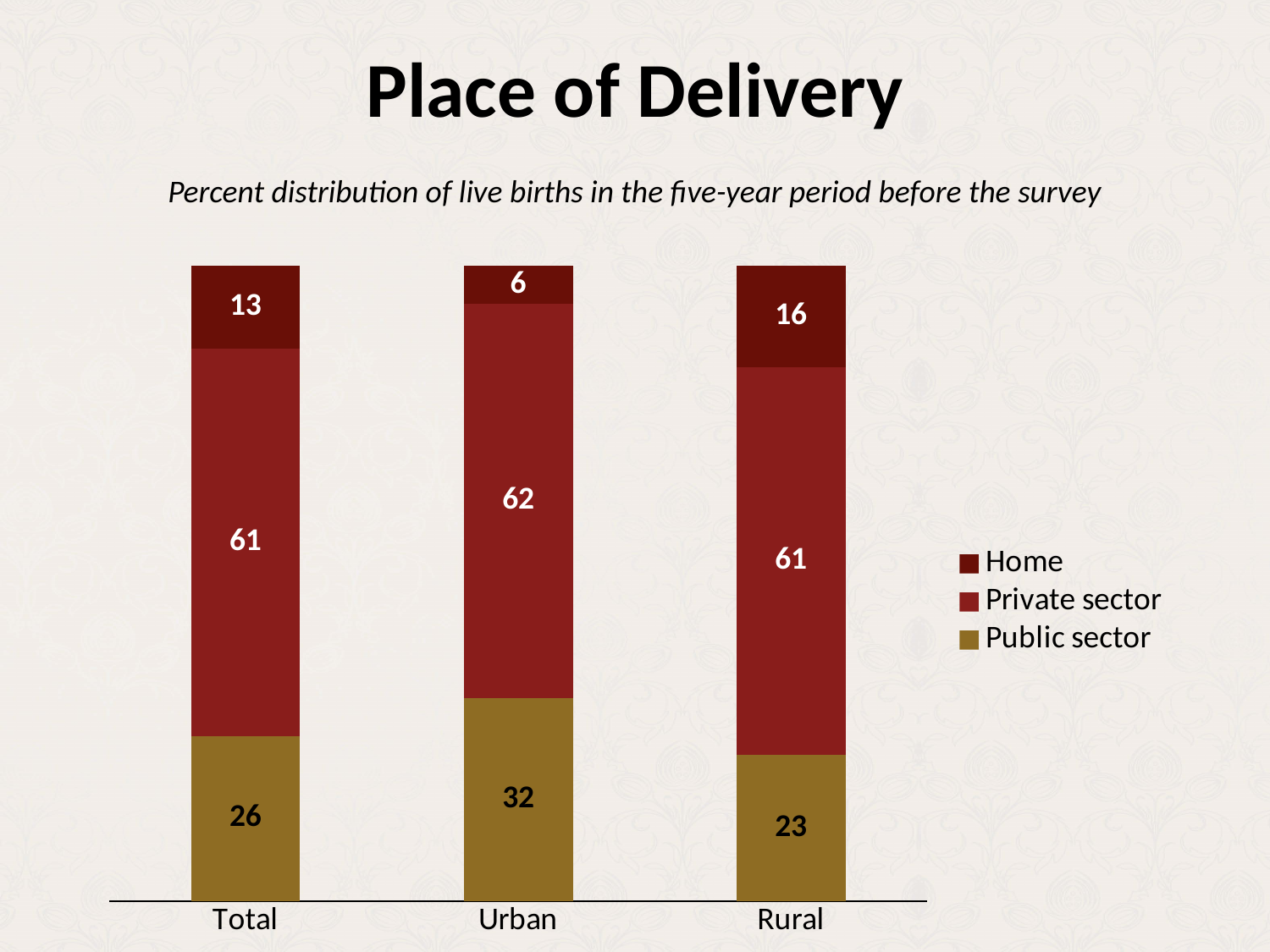

# Place of Delivery
Percent distribution of live births in the five-year period before the survey

### Chart

| Category | Public sector | Private sector | Home |
|---|---|---|---|
| Total | 26.0 | 61.0 | 13.0 |
| Urban | 32.0 | 62.0 | 6.0 |
| Rural | 23.0 | 61.0 | 16.0 |